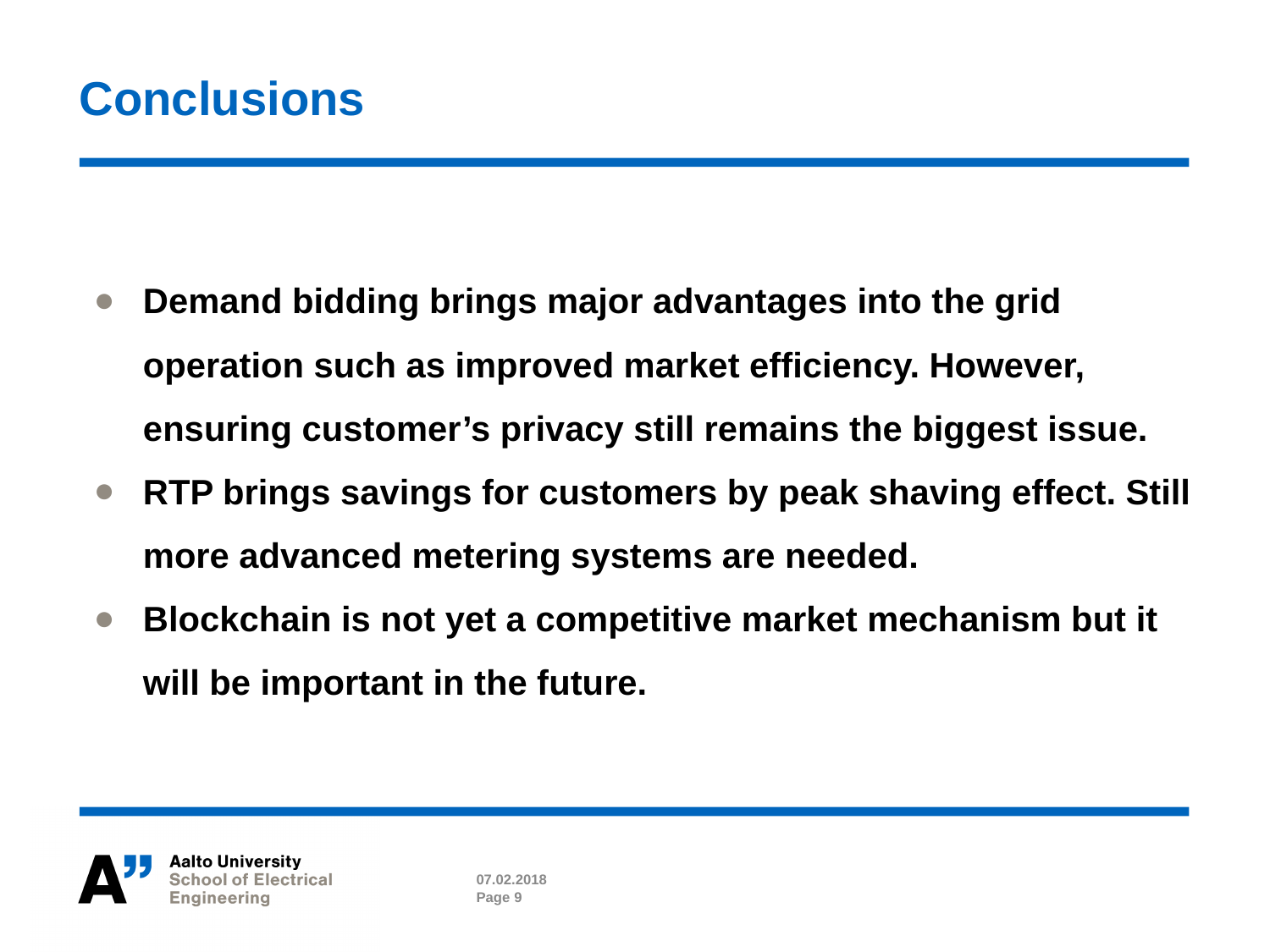

# Conclusions

Demand bidding brings major advantages into the grid operation such as improved market efficiency. However, ensuring customer’s privacy still remains the biggest issue.
RTP brings savings for customers by peak shaving effect. Still more advanced metering systems are needed.
Blockchain is not yet a competitive market mechanism but it will be important in the future.

07.02.2018
Page 9